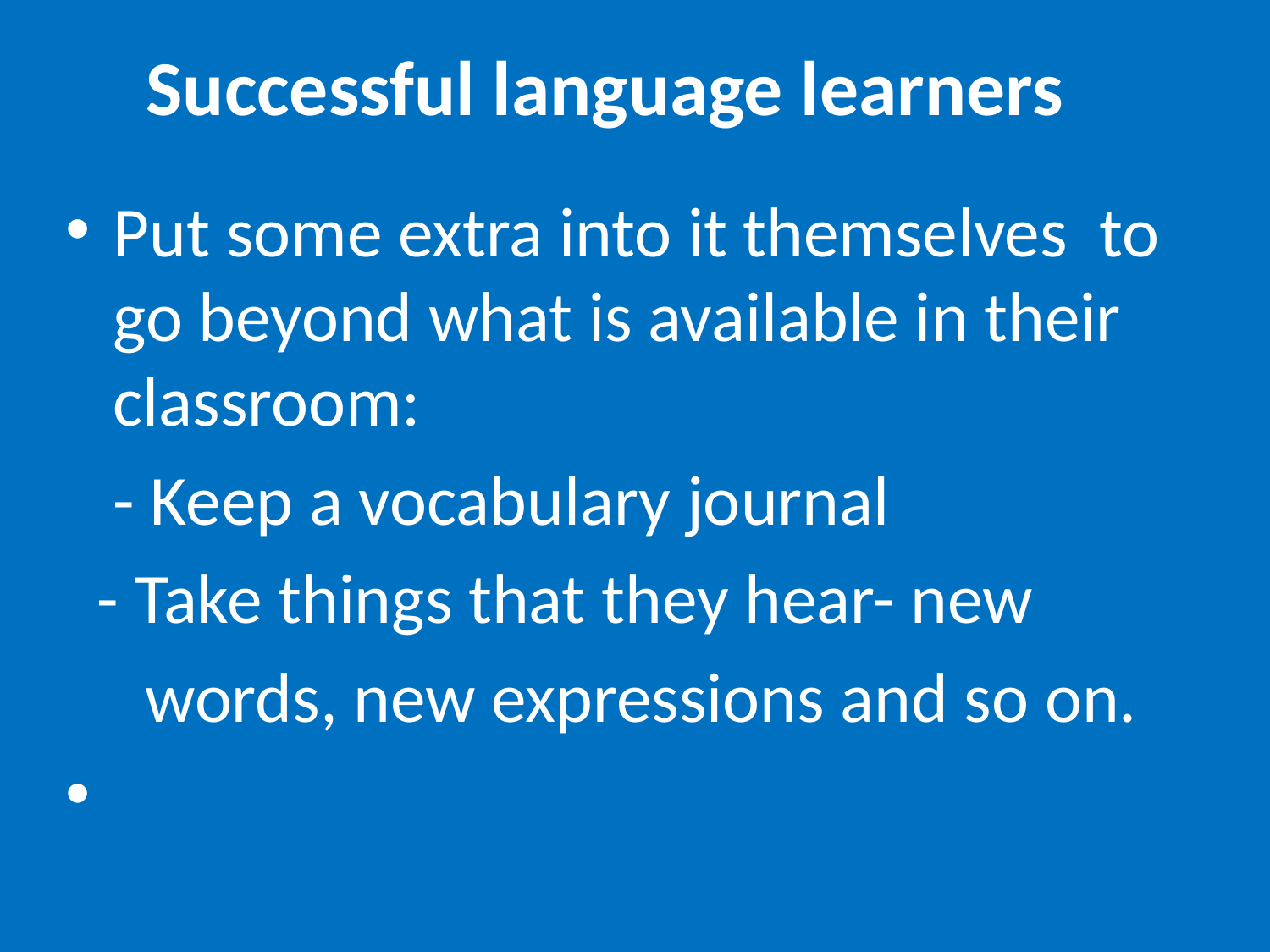

# Successful language learners
Put some extra into it themselves  to go beyond what is available in their classroom:
   - Keep a vocabulary journal
  - Take things that they hear- new
     words, new expressions and so on.